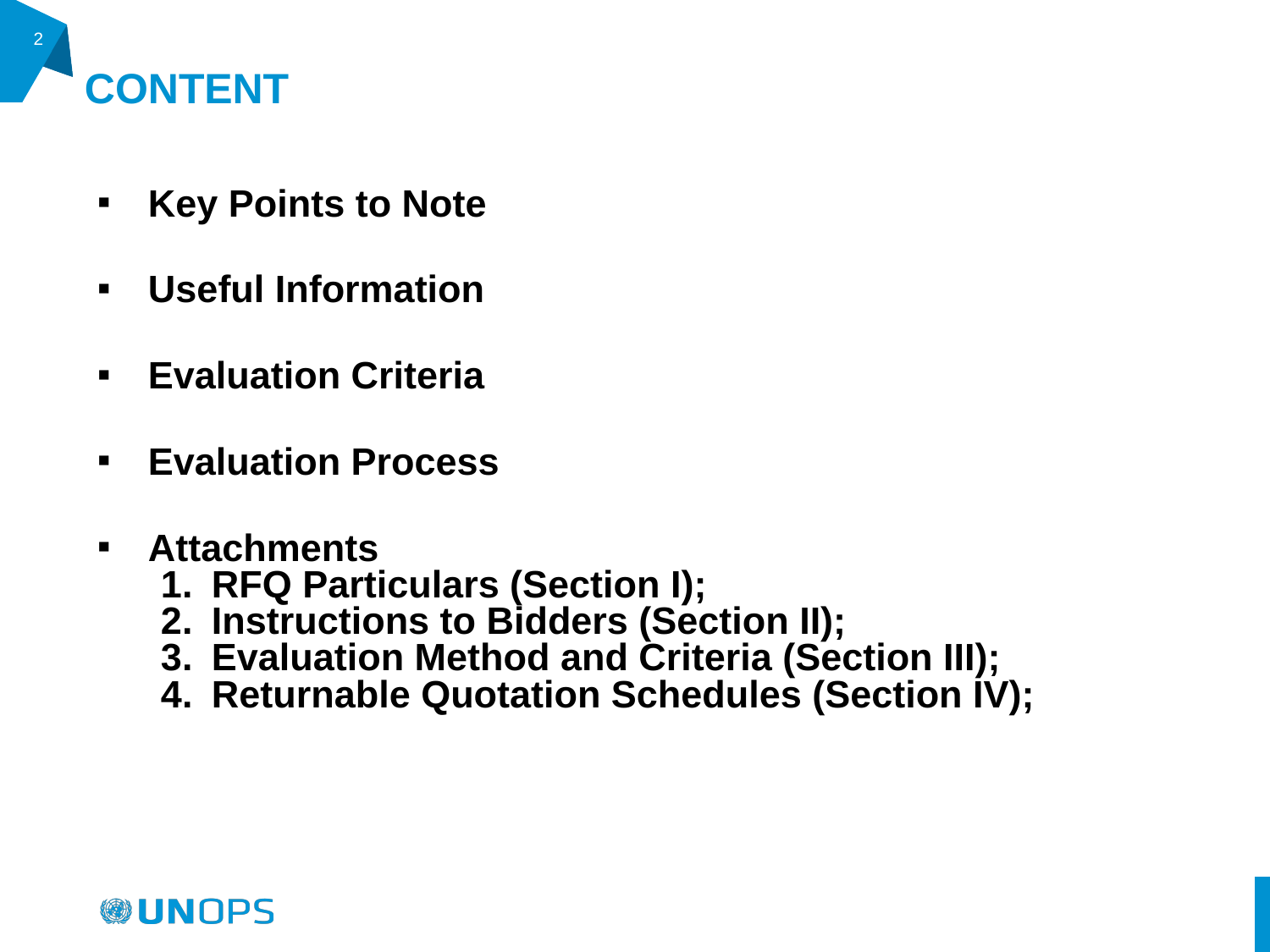

# CONTENT
2

Key Points to Note

Useful Information

Evaluation Criteria

Evaluation Process

Attachments
RFQ Particulars (Section I);
Instructions to Bidders (Section II);
Evaluation Method and Criteria (Section III);
Returnable Quotation Schedules (Section IV);